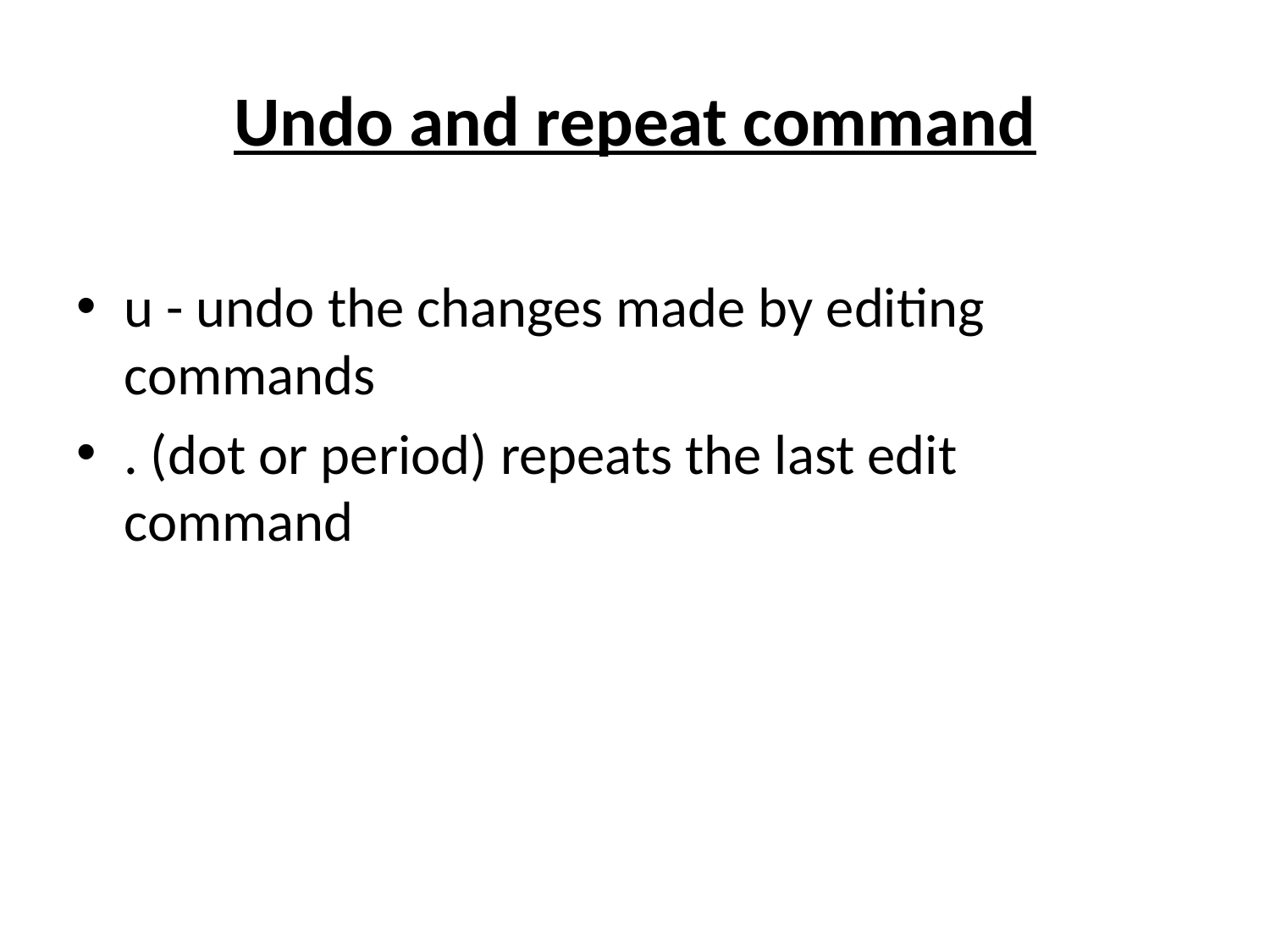

# Undo and repeat command
u - undo the changes made by editing commands
. (dot or period) repeats the last edit command